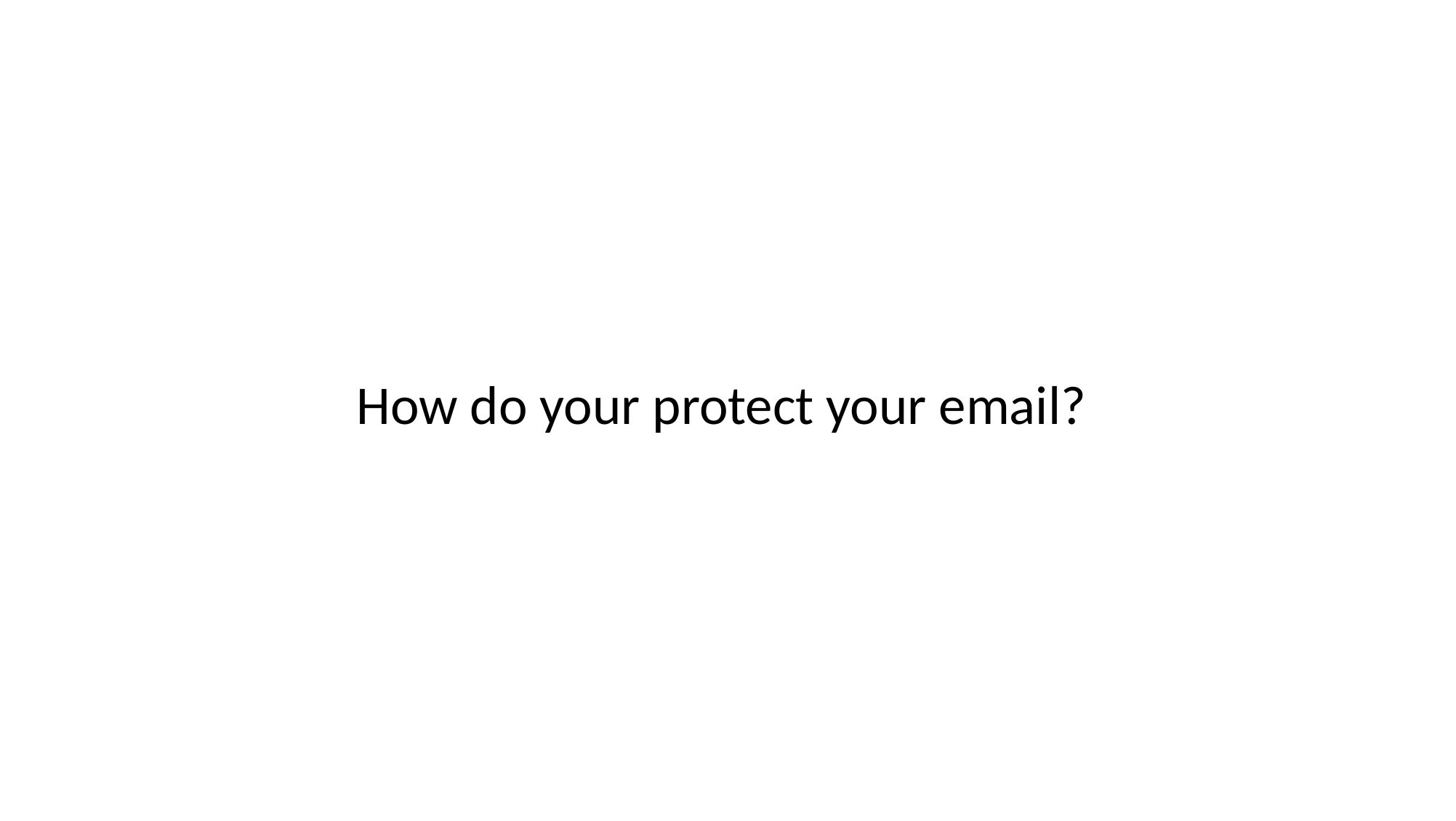

# How do your protect your email?